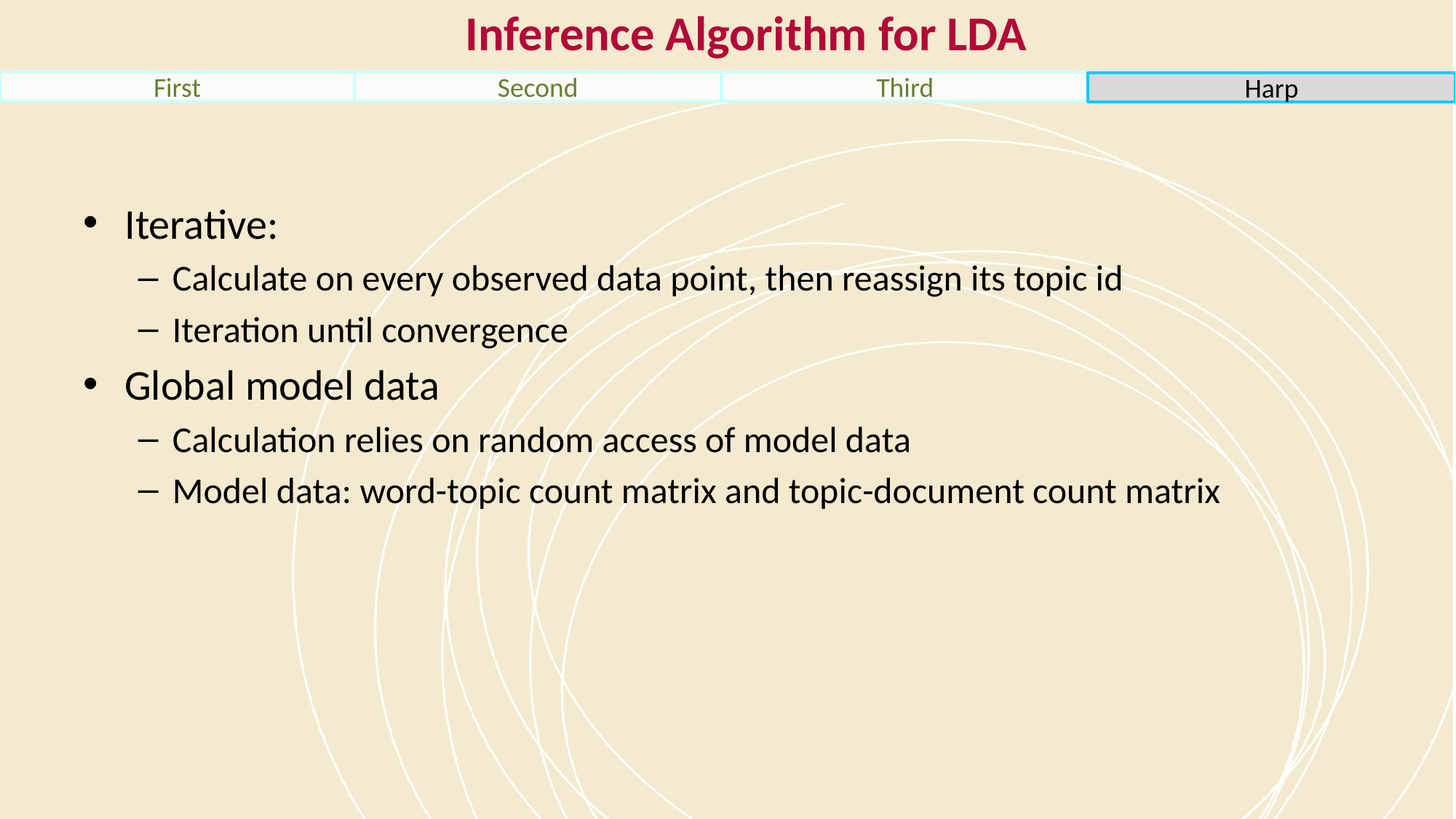

# Inference Algorithm for LDA
Iterative:
Calculate on every observed data point, then reassign its topic id
Iteration until convergence
Global model data
Calculation relies on random access of model data
Model data: word-topic count matrix and topic-document count matrix